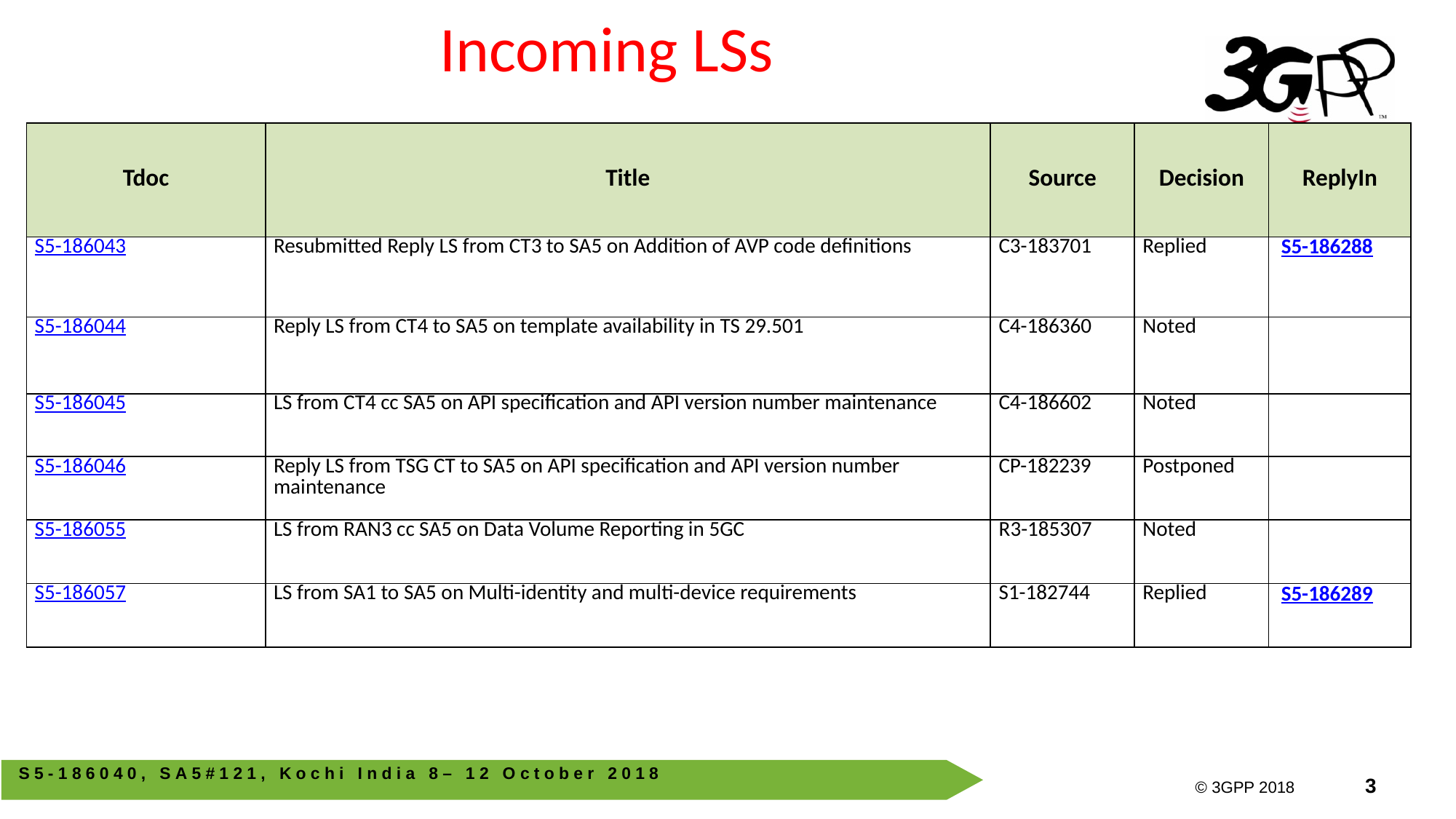

# Incoming LSs
| Tdoc | Title | Source | Decision | ReplyIn |
| --- | --- | --- | --- | --- |
| S5-186043 | Resubmitted Reply LS from CT3 to SA5 on Addition of AVP code definitions | C3-183701 | Replied | S5-186288 |
| S5-186044 | Reply LS from CT4 to SA5 on template availability in TS 29.501 | C4-186360 | Noted |  |
| S5-186045 | LS from CT4 cc SA5 on API specification and API version number maintenance | C4-186602 | Noted |  |
| S5-186046 | Reply LS from TSG CT to SA5 on API specification and API version number maintenance | CP-182239 | Postponed |  |
| S5-186055 | LS from RAN3 cc SA5 on Data Volume Reporting in 5GC | R3-185307 | Noted |  |
| S5-186057 | LS from SA1 to SA5 on Multi-identity and multi-device requirements | S1-182744 | Replied | S5-186289 |